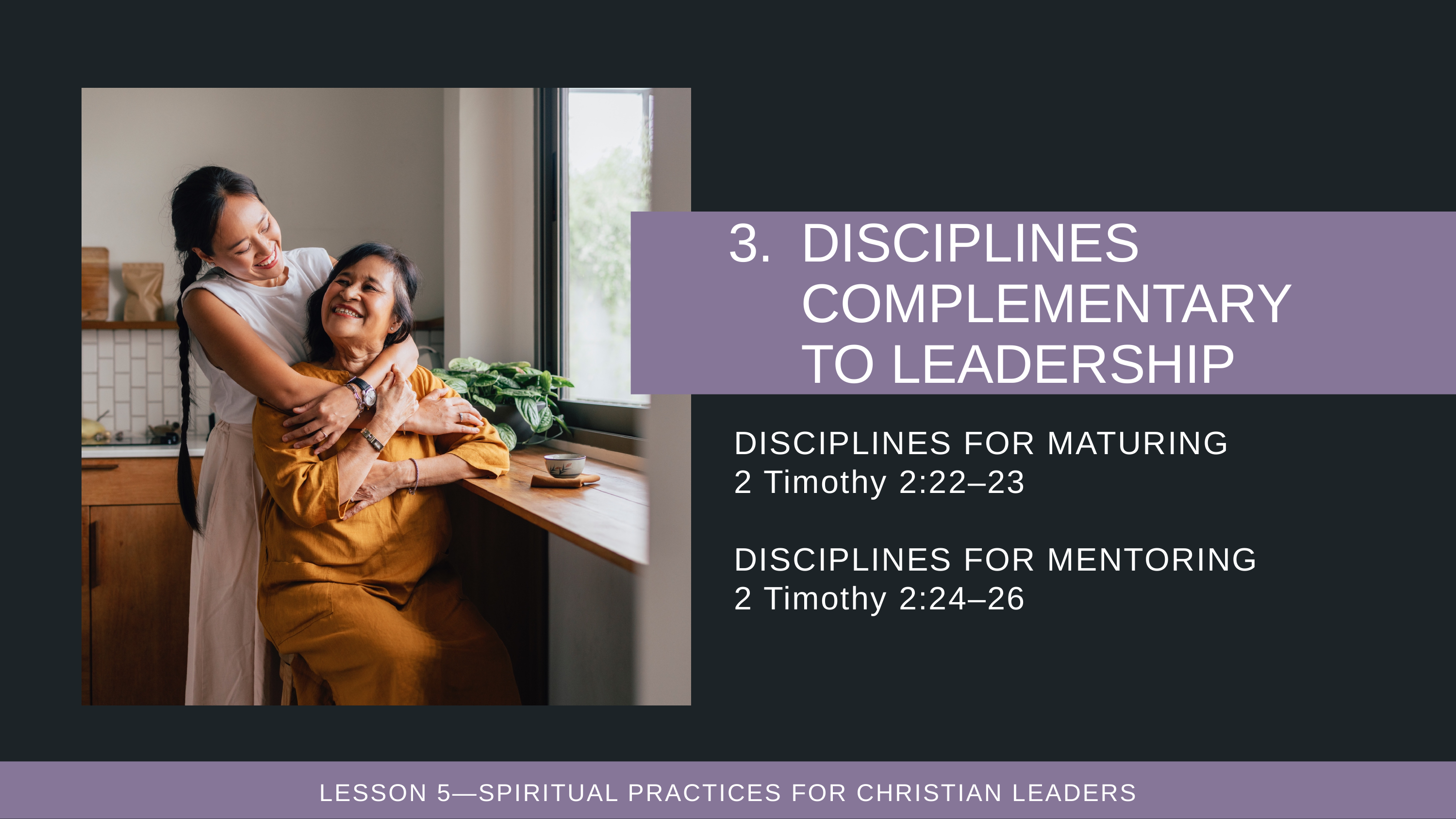

DISCIPLINES FOR MATURING
2 Timothy 2:22–23
DISCIPLINES FOR MENTORING
2 Timothy 2:24–26